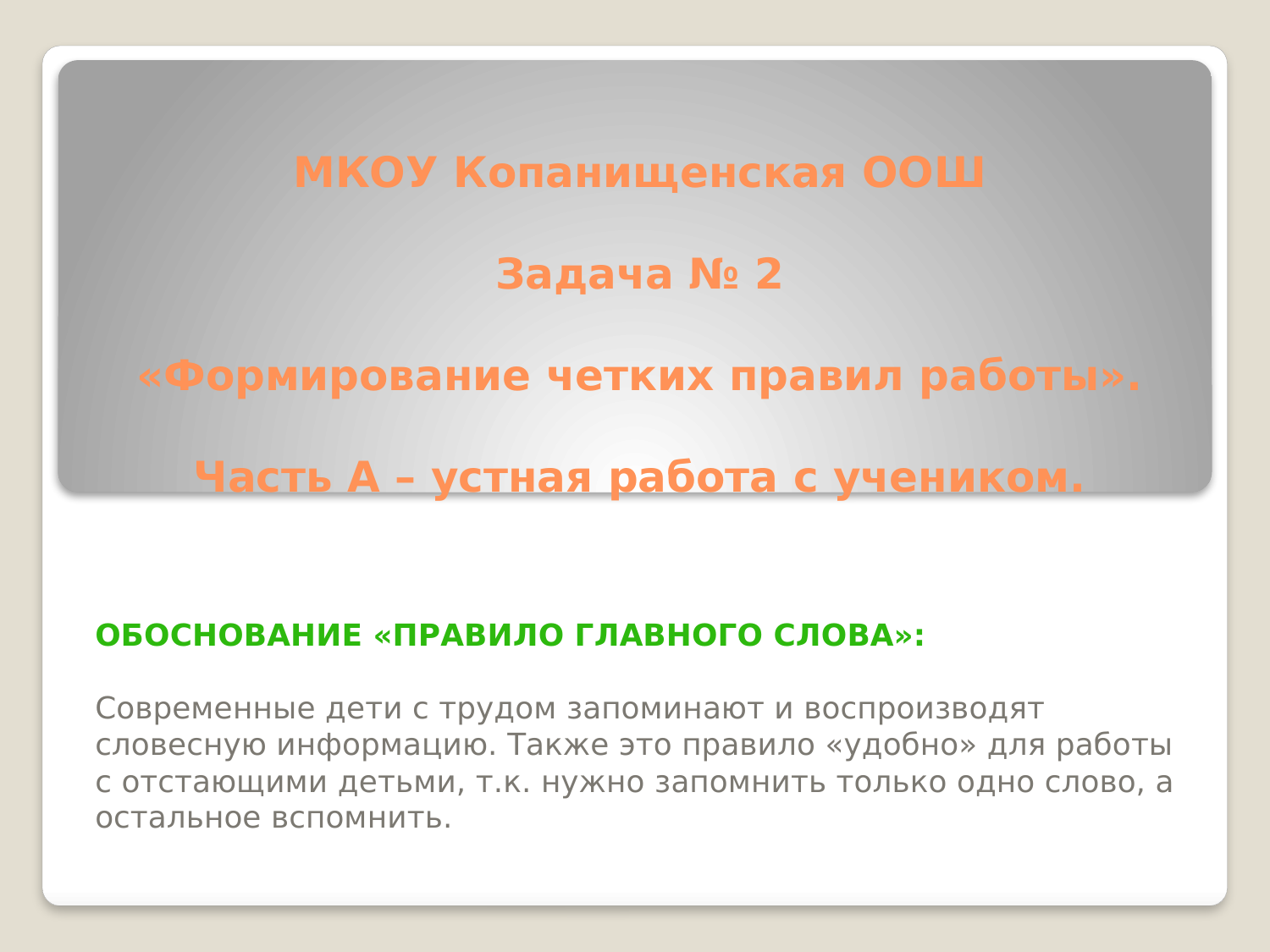

# МКОУ Копанищенская ООШ Задача № 2 «Формирование четких правил работы». Часть А – устная работа с учеником.
Обоснование «Правило главного слова»:

Современные дети с трудом запоминают и воспроизводят словесную информацию. Также это правило «удобно» для работы с отстающими детьми, т.к. нужно запомнить только одно слово, а остальное вспомнить.